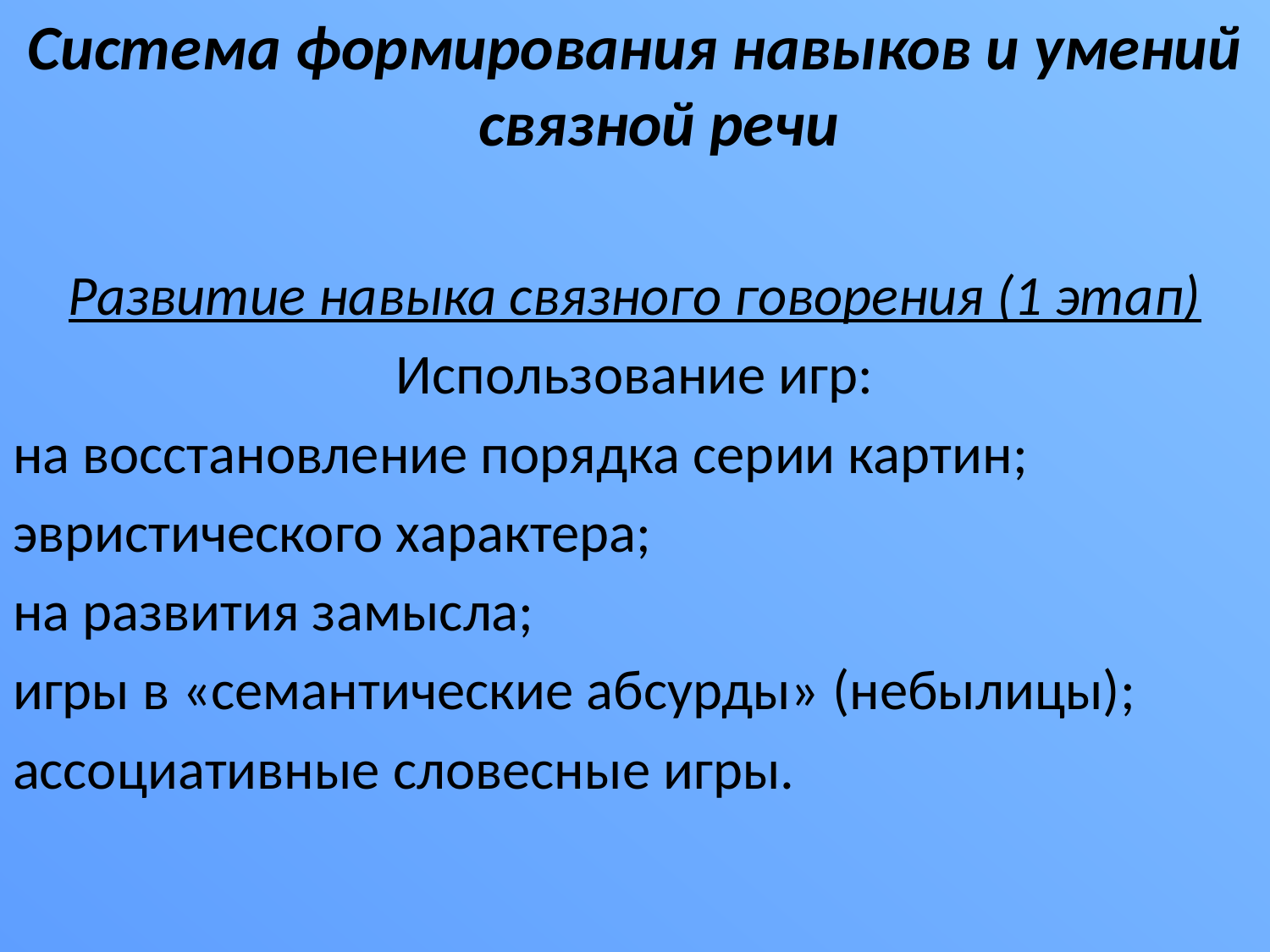

Система формирования навыков и умений связной речи

Развитие навыка связного говорения (1 этап)
Использование игр:
на восстановление порядка серии картин;
эвристического характера;
на развития замысла;
игры в «семантические абсурды» (небылицы);
ассоциативные словесные игры.